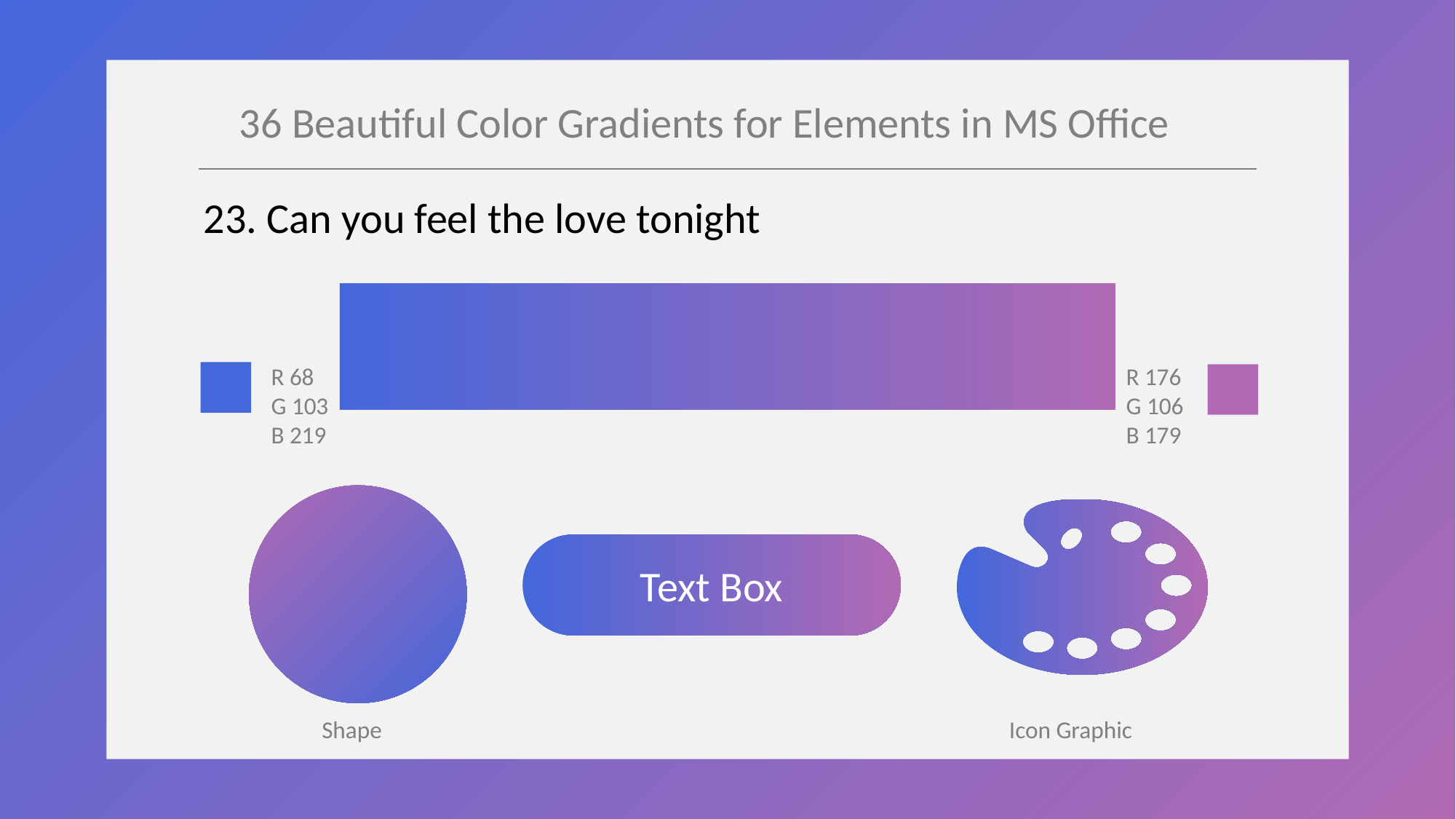

36 Beautiful Color Gradients for Elements in MS Office
23. Can you feel the love tonight

R 68
G 103
B 219
R 176
G 106
B 179

Text Box
Shape
Icon Graphic
Credit Post
https://digitalsynopsis.com